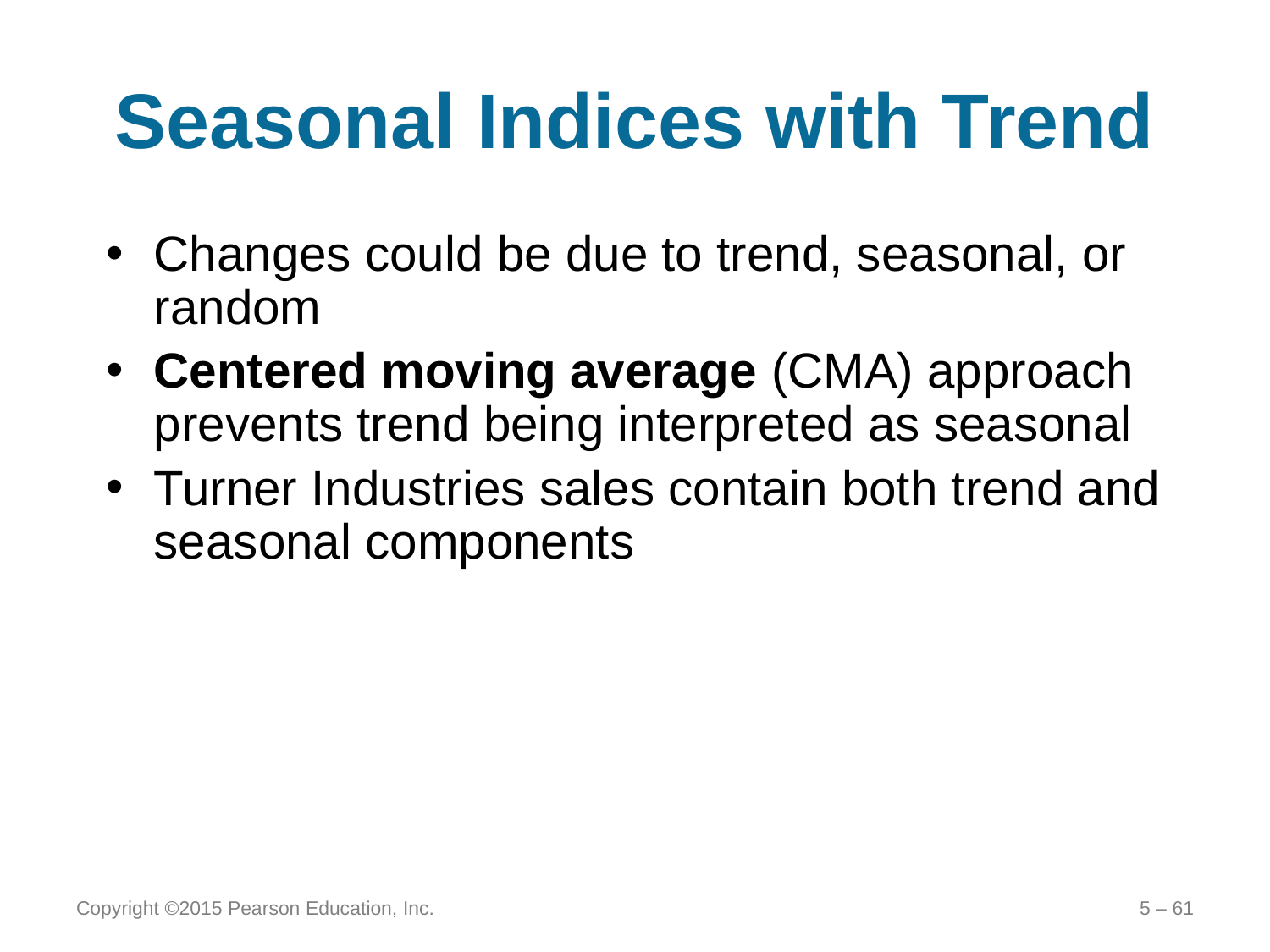

# Seasonal Indices with Trend
Changes could be due to trend, seasonal, or random
Centered moving average (CMA) approach prevents trend being interpreted as seasonal
Turner Industries sales contain both trend and seasonal components
Copyright ©2015 Pearson Education, Inc.
5 – 61